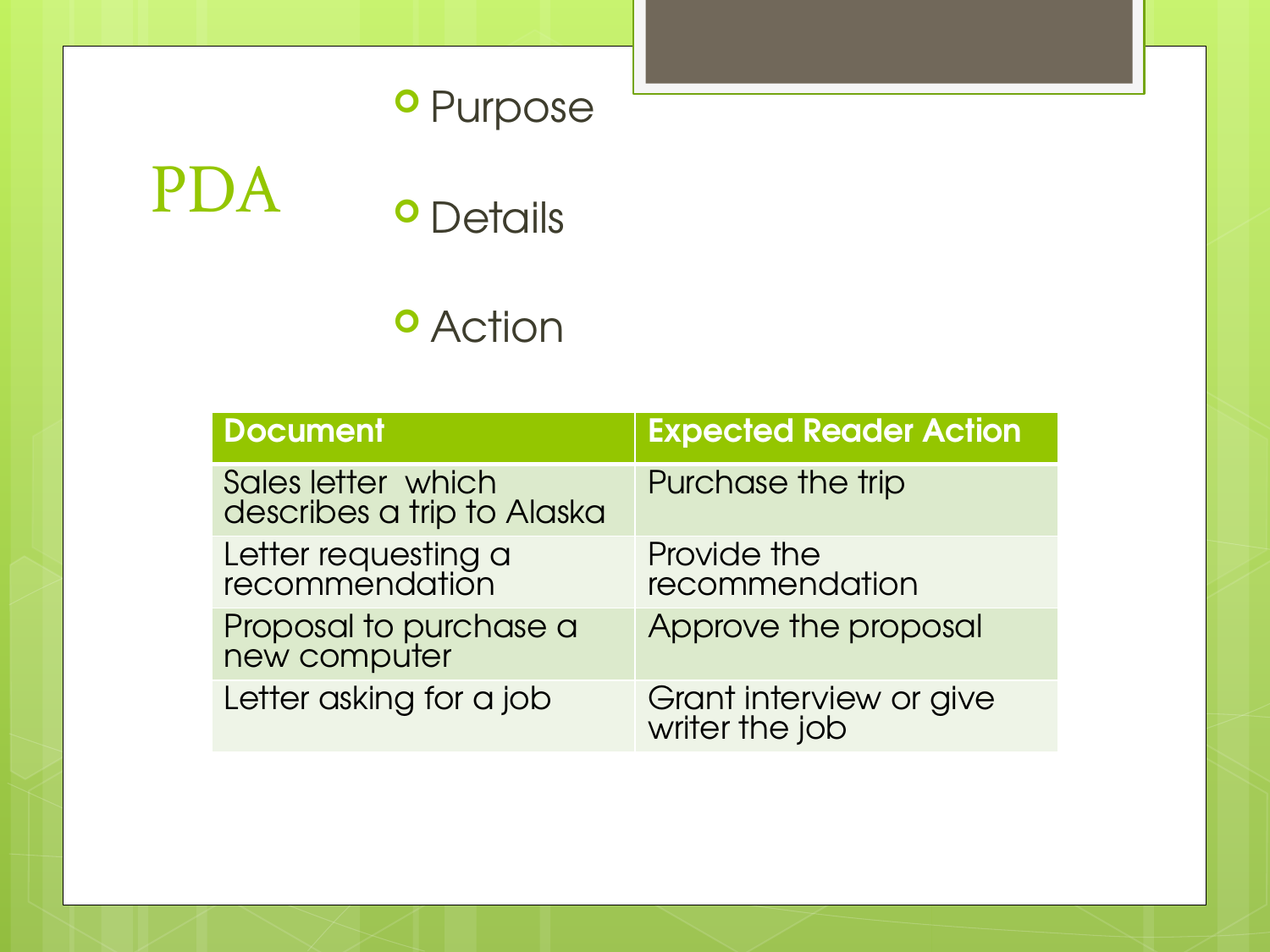

# PDA
Purpose
Details
Action

| Document | Expected Reader Action |
| --- | --- |
| Sales letter which describes a trip to Alaska | Purchase the trip |
| Letter requesting a recommendation | Provide the recommendation |
| Proposal to purchase a new computer | Approve the proposal |
| Letter asking for a job | Grant interview or give writer the job |